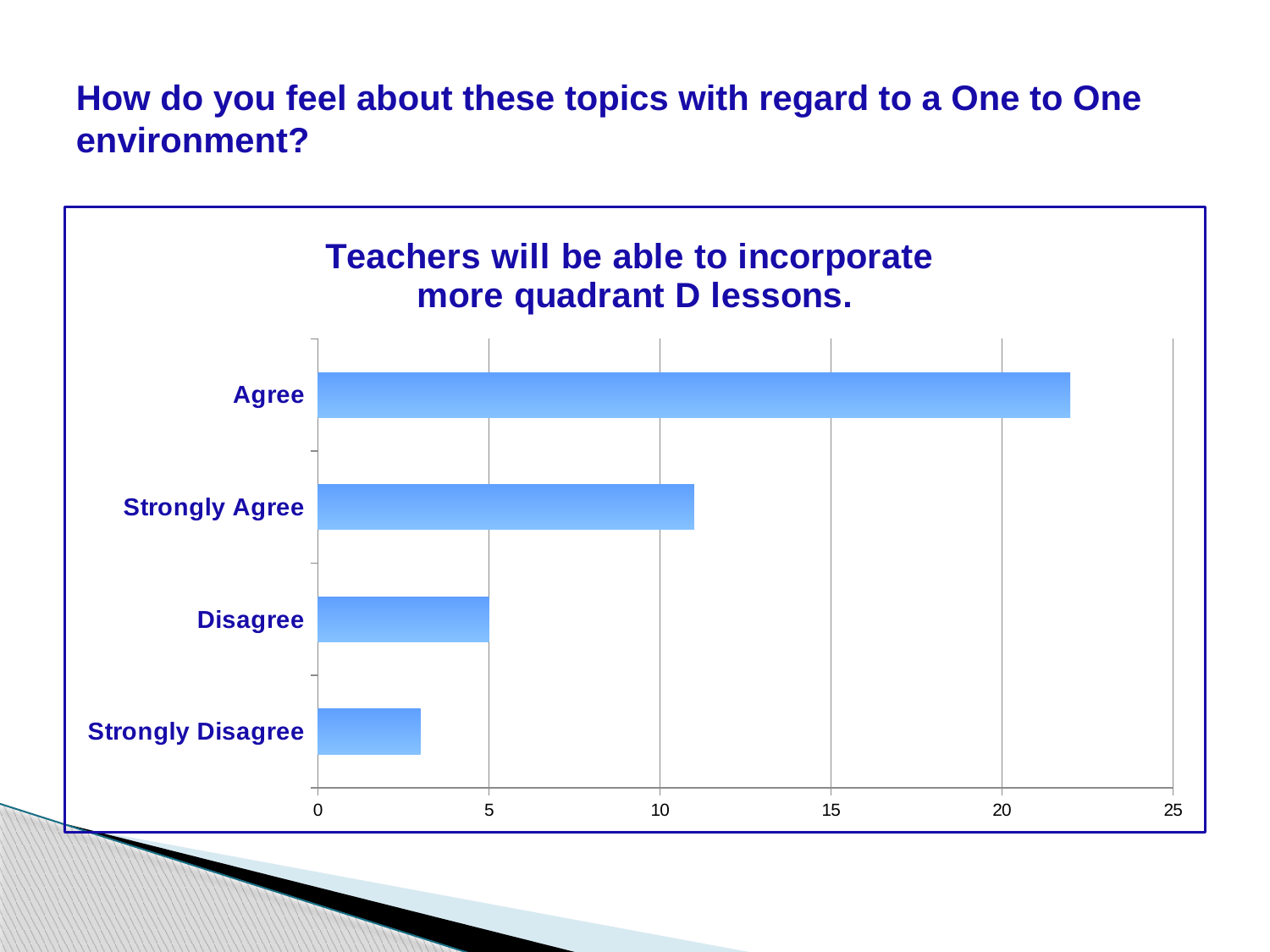

# How do you feel about these topics with regard to a One to One environment?

### Chart: Teachers will be able to incorporate
more quadrant D lessons.

| Category | Total |
|---|---|
| Strongly Disagree | 3.0 |
| Disagree | 5.0 |
| Strongly Agree | 11.0 |
| Agree | 22.0 |